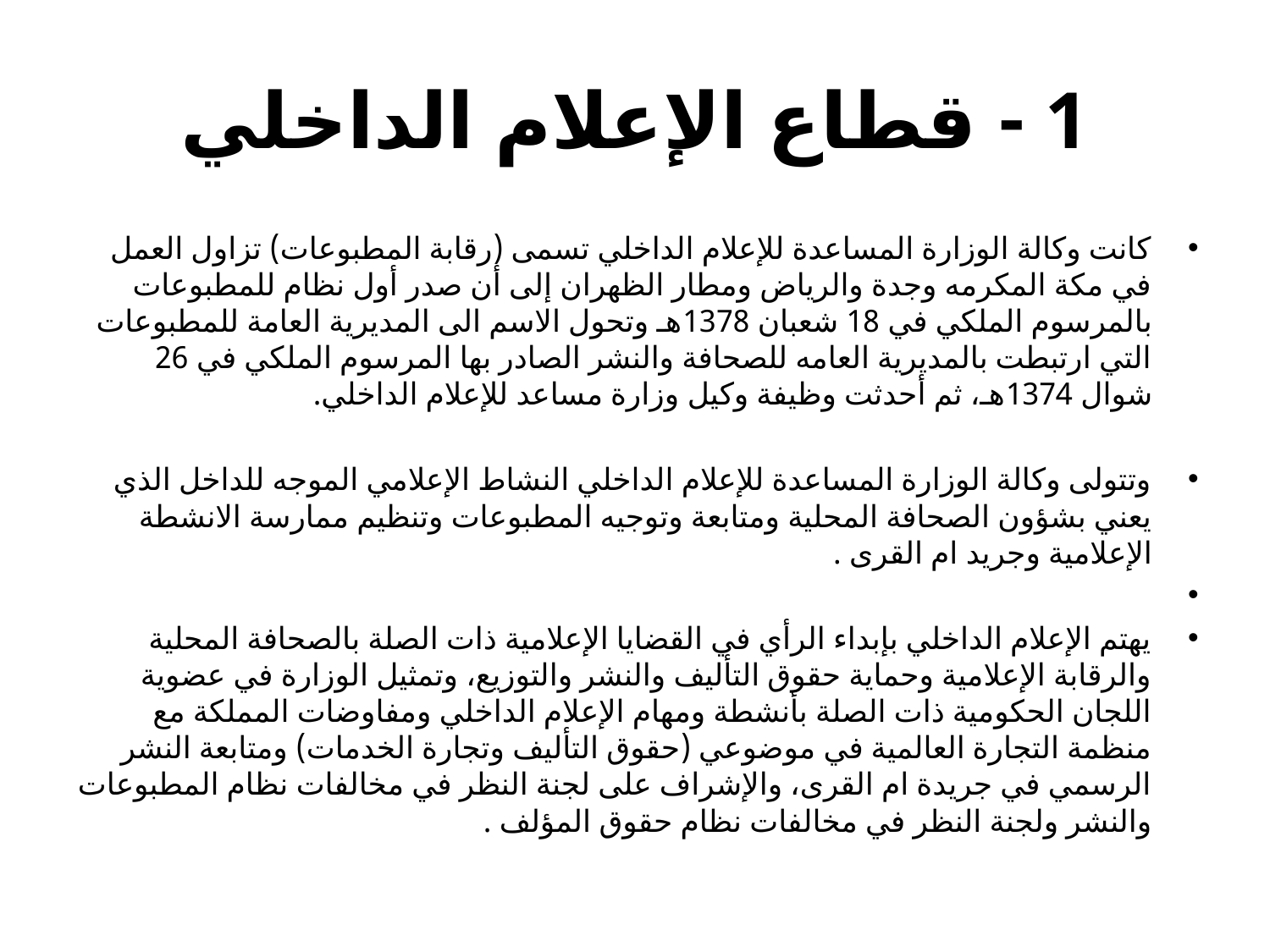

# 1 - قطاع الإعلام الداخلي
كانت وكالة الوزارة المساعدة للإعلام الداخلي تسمى (رقابة المطبوعات) تزاول العمل في مكة المكرمه وجدة والرياض ومطار الظهران إلى أن صدر أول نظام للمطبوعات بالمرسوم الملكي في 18 شعبان 1378هـ وتحول الاسم الى المديرية العامة للمطبوعات التي ارتبطت بالمديرية العامه للصحافة والنشر الصادر بها المرسوم الملكي في 26 شوال 1374هـ، ثم أحدثت وظيفة وكيل وزارة مساعد للإعلام الداخلي.

وتتولى وكالة الوزارة المساعدة للإعلام الداخلي النشاط الإعلامي الموجه للداخل الذي يعني بشؤون الصحافة المحلية ومتابعة وتوجيه المطبوعات وتنظيم ممارسة الانشطة الإعلامية وجريد ام القرى .

يهتم الإعلام الداخلي بإبداء الرأي في القضايا الإعلامية ذات الصلة بالصحافة المحلية والرقابة الإعلامية وحماية حقوق التأليف والنشر والتوزيع، وتمثيل الوزارة في عضوية اللجان الحكومية ذات الصلة بأنشطة ومهام الإعلام الداخلي ومفاوضات المملكة مع منظمة التجارة العالمية في موضوعي (حقوق التأليف وتجارة الخدمات) ومتابعة النشر الرسمي في جريدة ام القرى، والإشراف على لجنة النظر في مخالفات نظام المطبوعات والنشر ولجنة النظر في مخالفات نظام حقوق المؤلف .